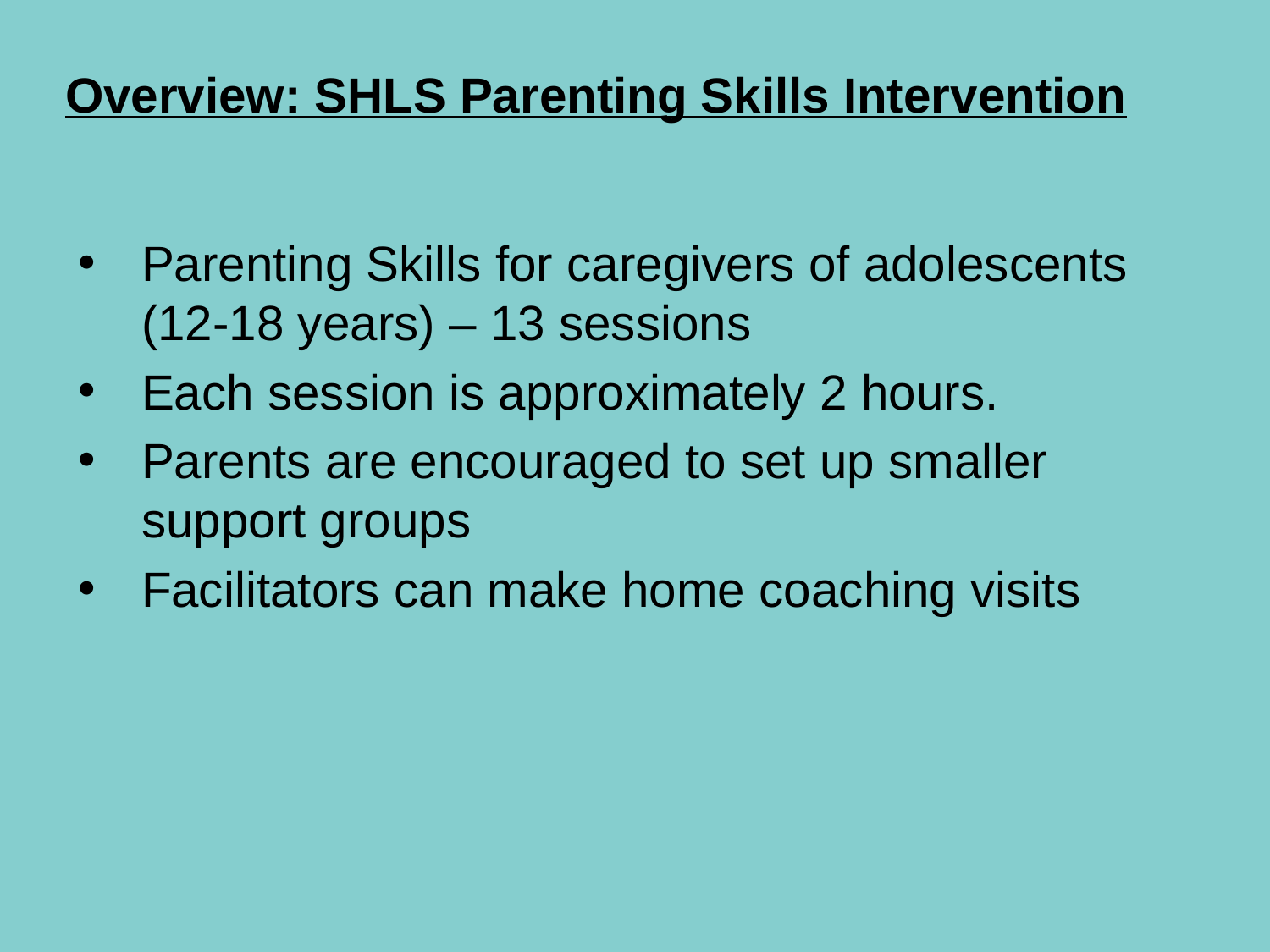

# Overview: SHLS Parenting Skills Intervention

Parenting Skills for caregivers of adolescents (12-18 years) – 13 sessions
Each session is approximately 2 hours.
Parents are encouraged to set up smaller support groups
Facilitators can make home coaching visits